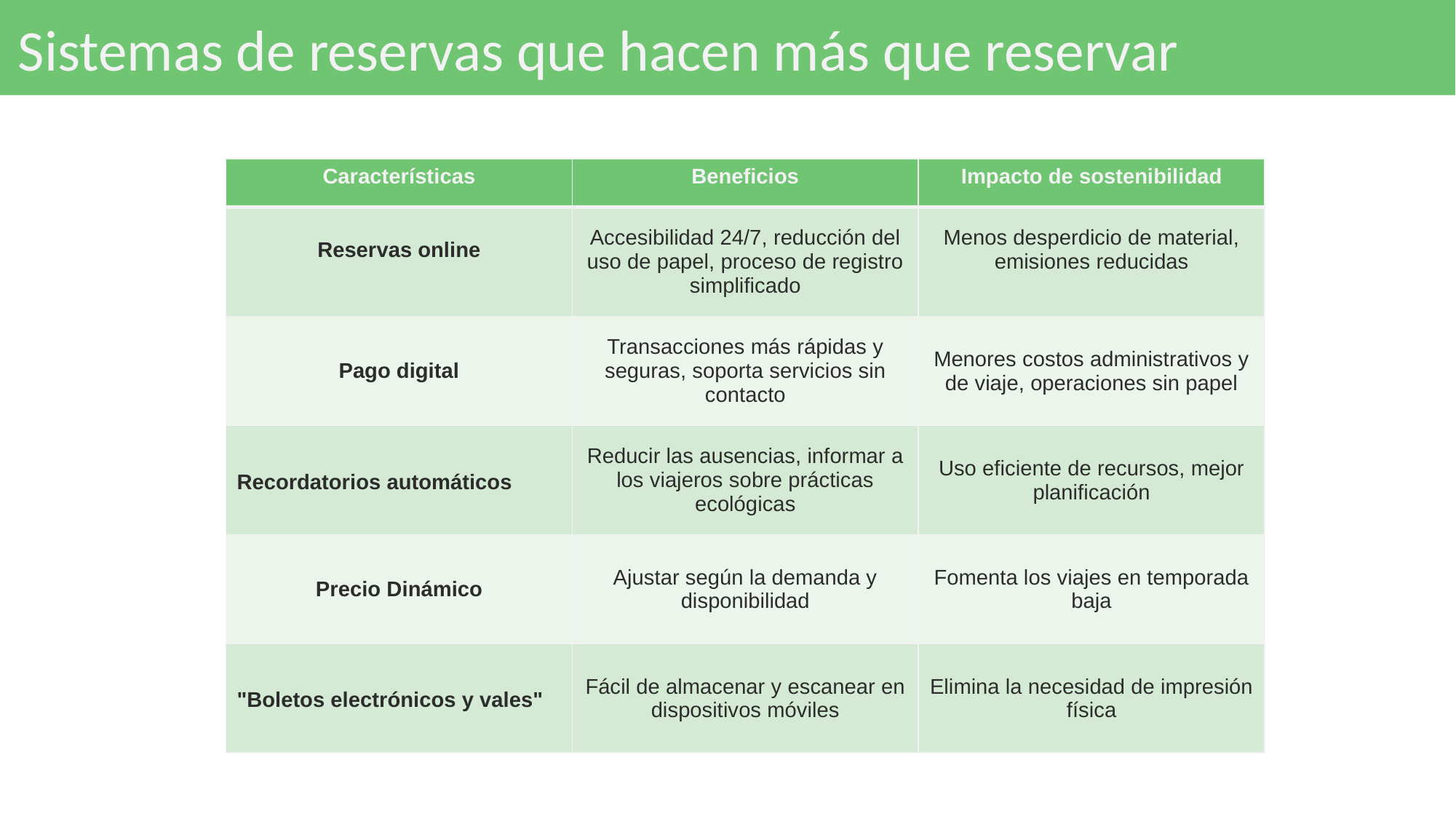

# Sistemas de reservas que hacen más que reservar
| Características | Beneficios | Impacto de sostenibilidad |
| --- | --- | --- |
| Reservas online | Accesibilidad 24/7, reducción del uso de papel, proceso de registro simplificado | Menos desperdicio de material, emisiones reducidas |
| Pago digital | Transacciones más rápidas y seguras, soporta servicios sin contacto | Menores costos administrativos y de viaje, operaciones sin papel |
| Recordatorios automáticos | Reducir las ausencias, informar a los viajeros sobre prácticas ecológicas | Uso eficiente de recursos, mejor planificación |
| Precio Dinámico | Ajustar según la demanda y disponibilidad | Fomenta los viajes en temporada baja |
| "Boletos electrónicos y vales" | Fácil de almacenar y escanear en dispositivos móviles | Elimina la necesidad de impresión física |